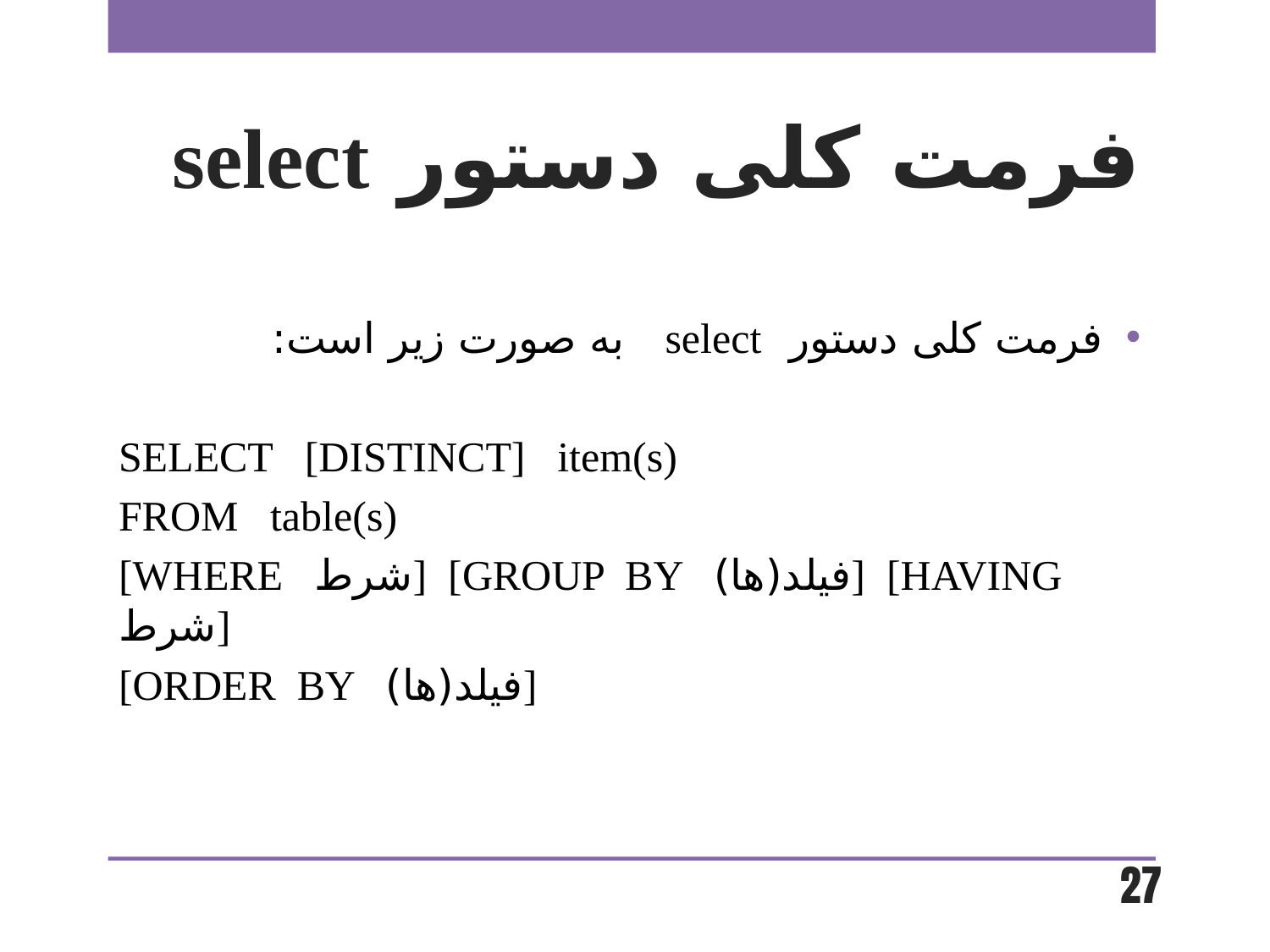

# فرمت کلی دستور select
فرمت کلی دستور  select   به صورت زیر است:

SELECT   [DISTINCT]   item(s)
FROM   table(s)
[WHERE   شرط]  [GROUP  BY   فیلد(ها)]  [HAVING   شرط]
[ORDER  BY   فیلد(ها)]

27